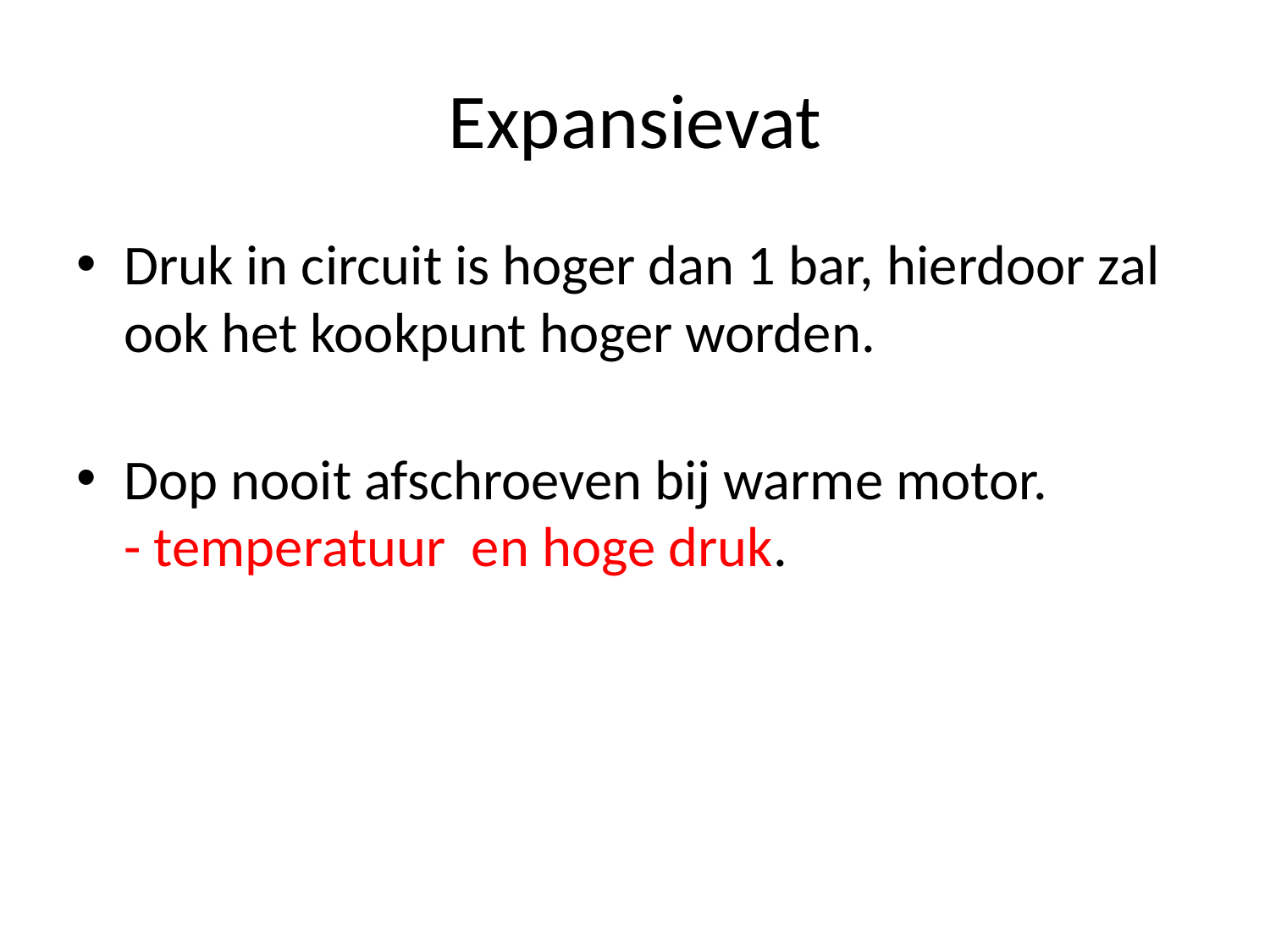

# Expansievat
Druk in circuit is hoger dan 1 bar, hierdoor zal ook het kookpunt hoger worden.
Dop nooit afschroeven bij warme motor.
- temperatuur  en hoge druk.